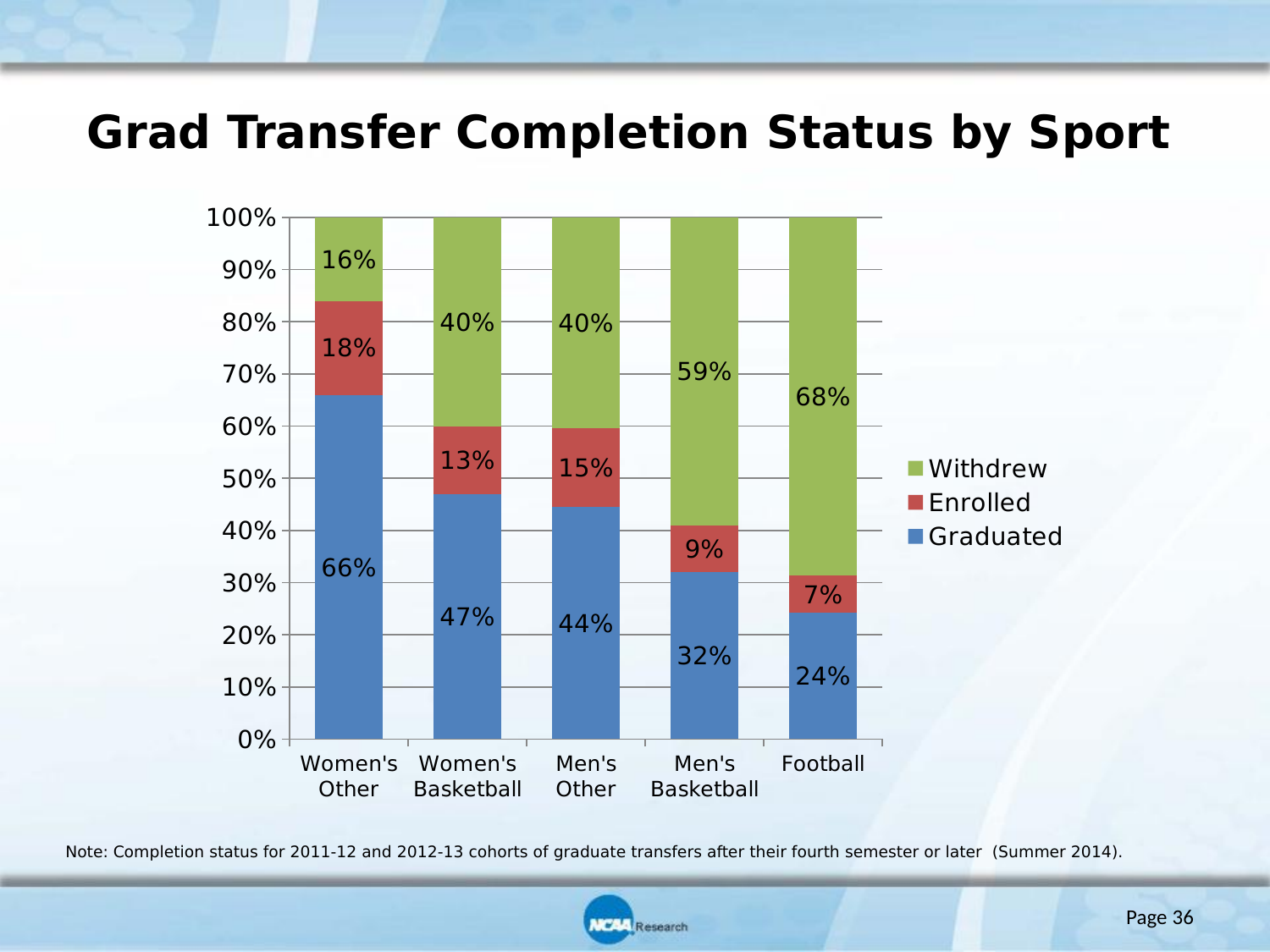

# Grad Transfer Completion Status by Sport

### Chart

| Category | Graduated | Enrolled | Withdrew |
|---|---|---|---|
| Women's Other | 0.66 | 0.18 | 0.16 |
| Women's Basketball | 0.47 | 0.13 | 0.4 |
| Men's Other | 0.44 | 0.15 | 0.4 |
| Men's Basketball | 0.32 | 0.09 | 0.59 |
| Football | 0.24 | 0.07 | 0.68 |
Note: Completion status for 2011-12 and 2012-13 cohorts of graduate transfers after their fourth semester or later  (Summer 2014).
Page 36